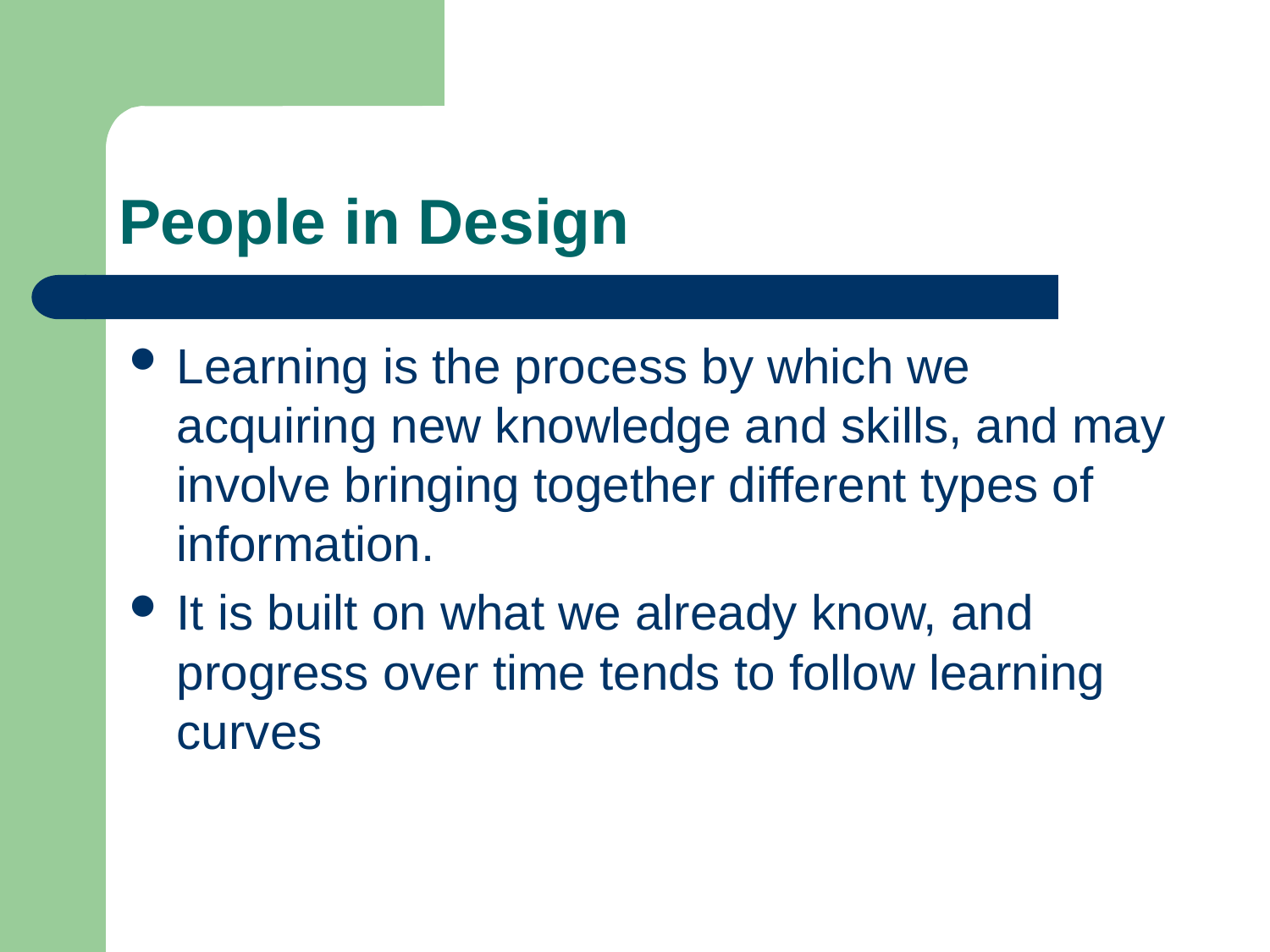

# People in Design
Learning is the process by which we acquiring new knowledge and skills, and may involve bringing together different types of information.
It is built on what we already know, and progress over time tends to follow learning curves